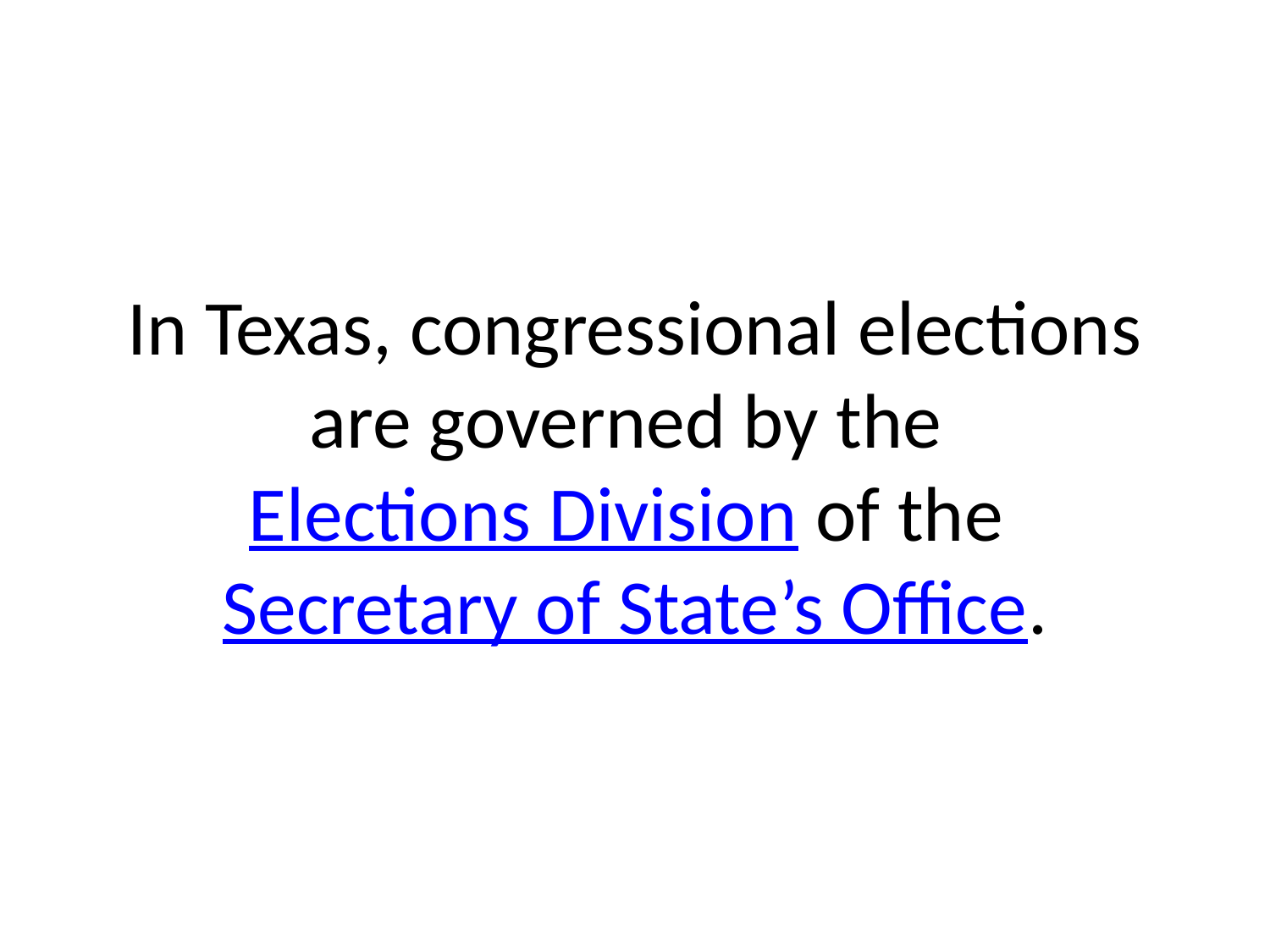

# In Texas, congressional elections are governed by the Elections Division of the Secretary of State’s Office.